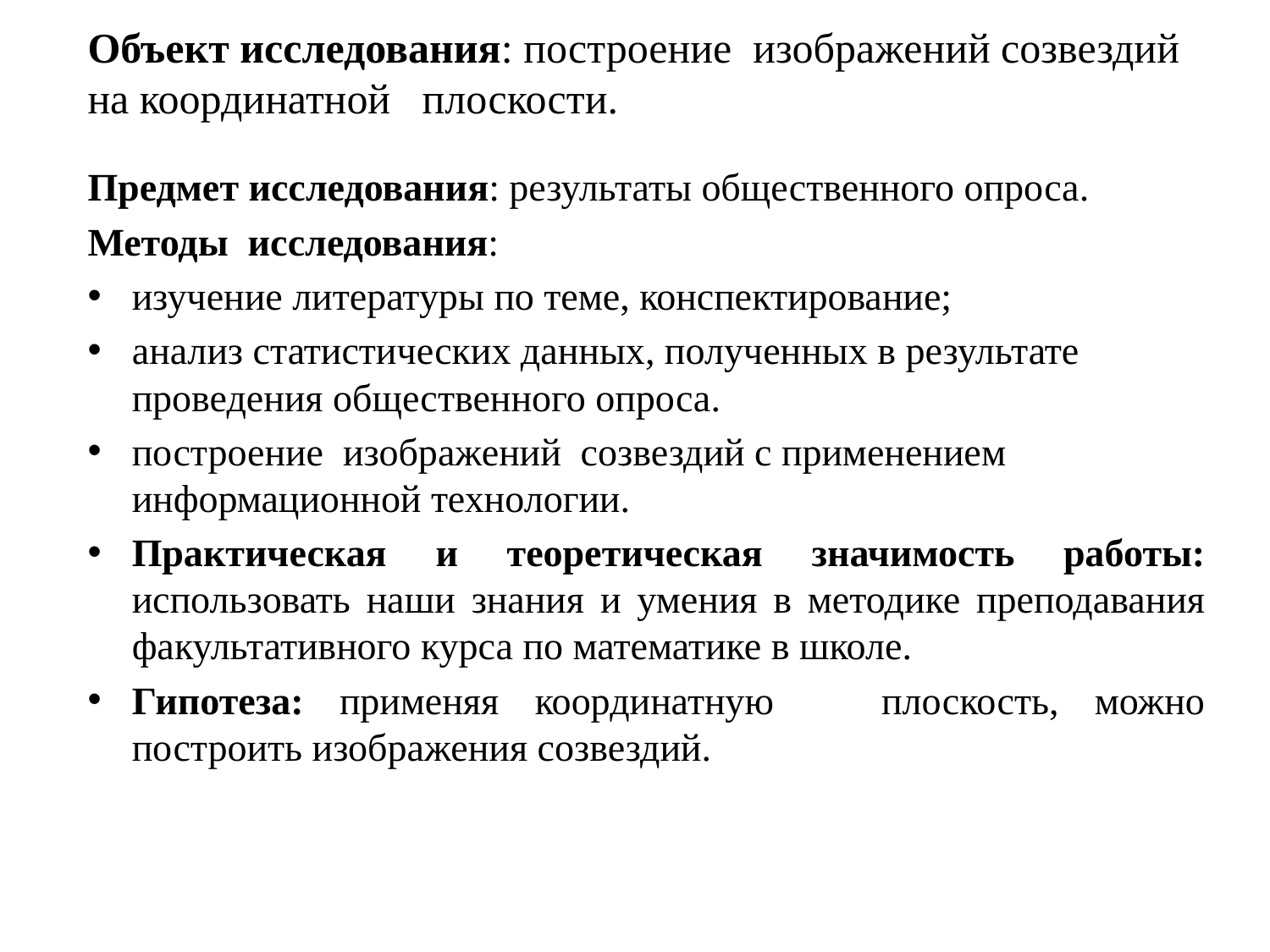

# Объект исследования: построение  изображений созвездий на координатной   плоскости.
Предмет исследования: результаты общественного опроса.
Методы  исследования:
изучение литературы по теме, конспектирование;
анализ статистических данных, полученных в результате проведения общественного опроса.
построение  изображений  созвездий с применением информационной технологии.
Практическая и теоретическая значимость работы: использовать наши знания и умения в методике преподавания факультативного курса по математике в школе.
Гипотеза: применяя координатную   плоскость, можно построить изображения созвездий.